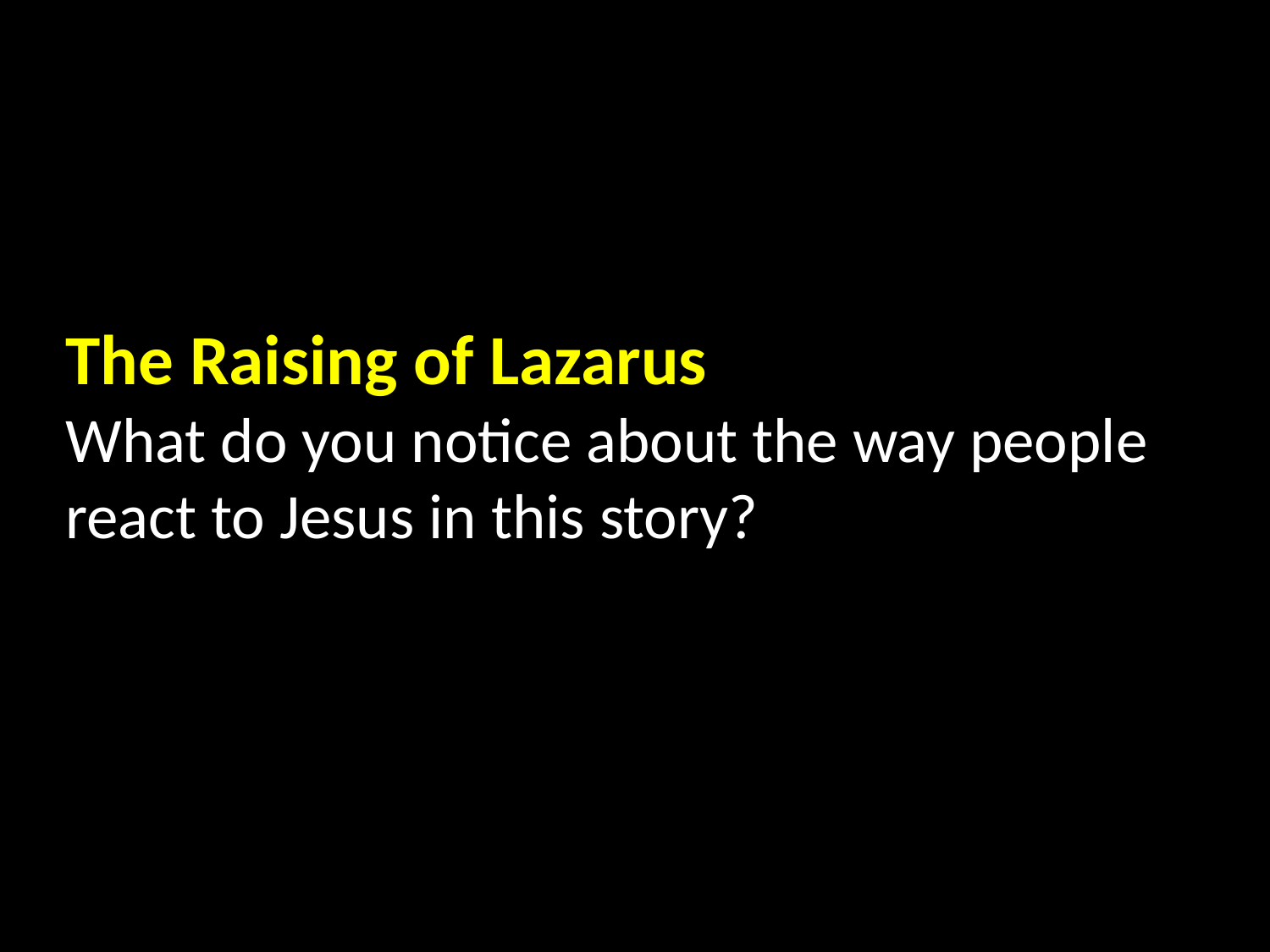

# The Raising of Lazarus What do you notice about the way people react to Jesus in this story?